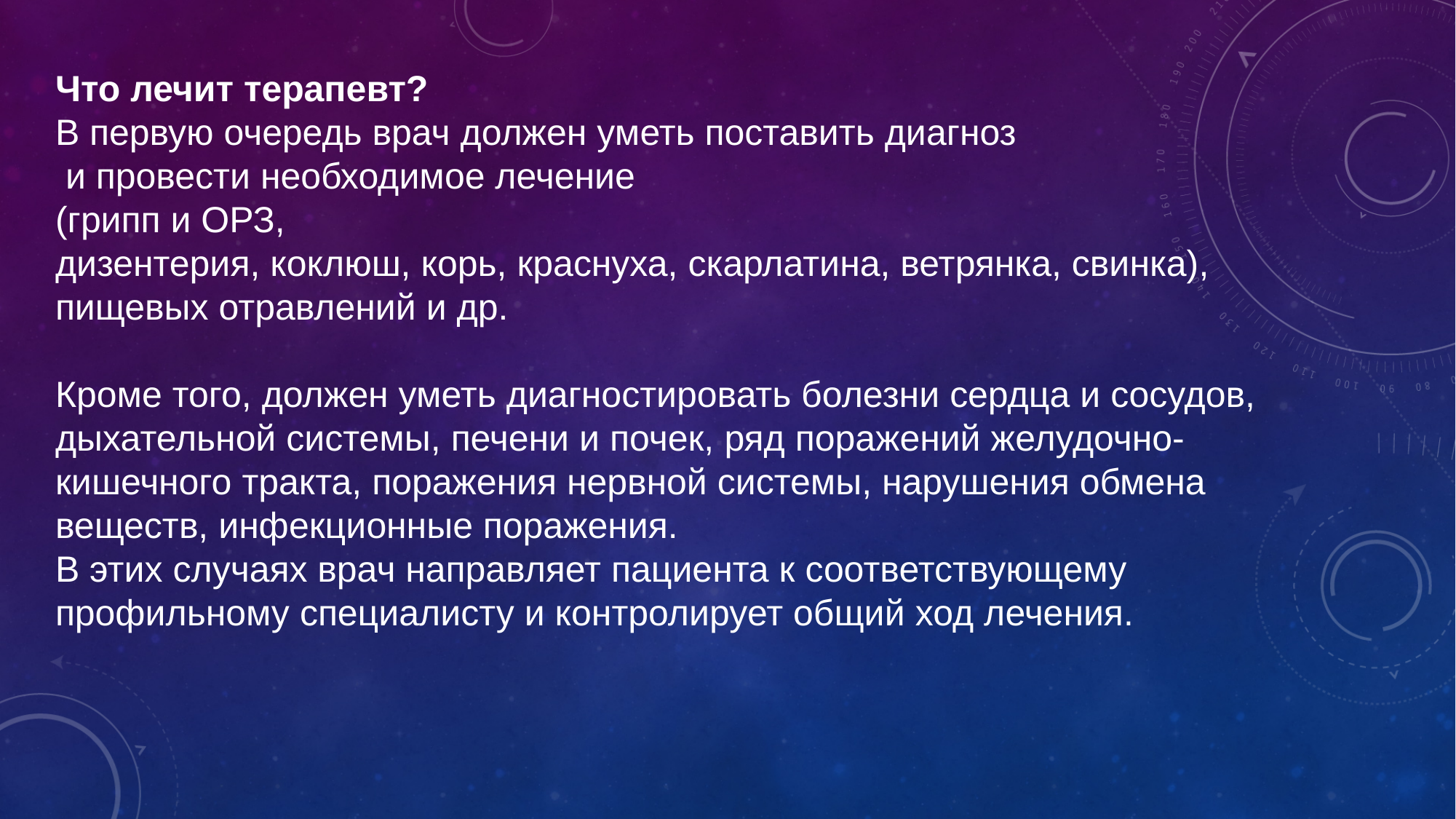

Что лечит терапевт?
В первую очередь врач должен уметь поставить диагноз
 и провести необходимое лечение
(грипп и ОРЗ,
дизентерия, коклюш, корь, краснуха, скарлатина, ветрянка, свинка), пищевых отравлений и др.

Кроме того, должен уметь диагностировать болезни сердца и сосудов, дыхательной системы, печени и почек, ряд поражений желудочно-кишечного тракта, поражения нервной системы, нарушения обмена веществ, инфекционные поражения.
В этих случаях врач направляет пациента к соответствующему профильному специалисту и контролирует общий ход лечения.